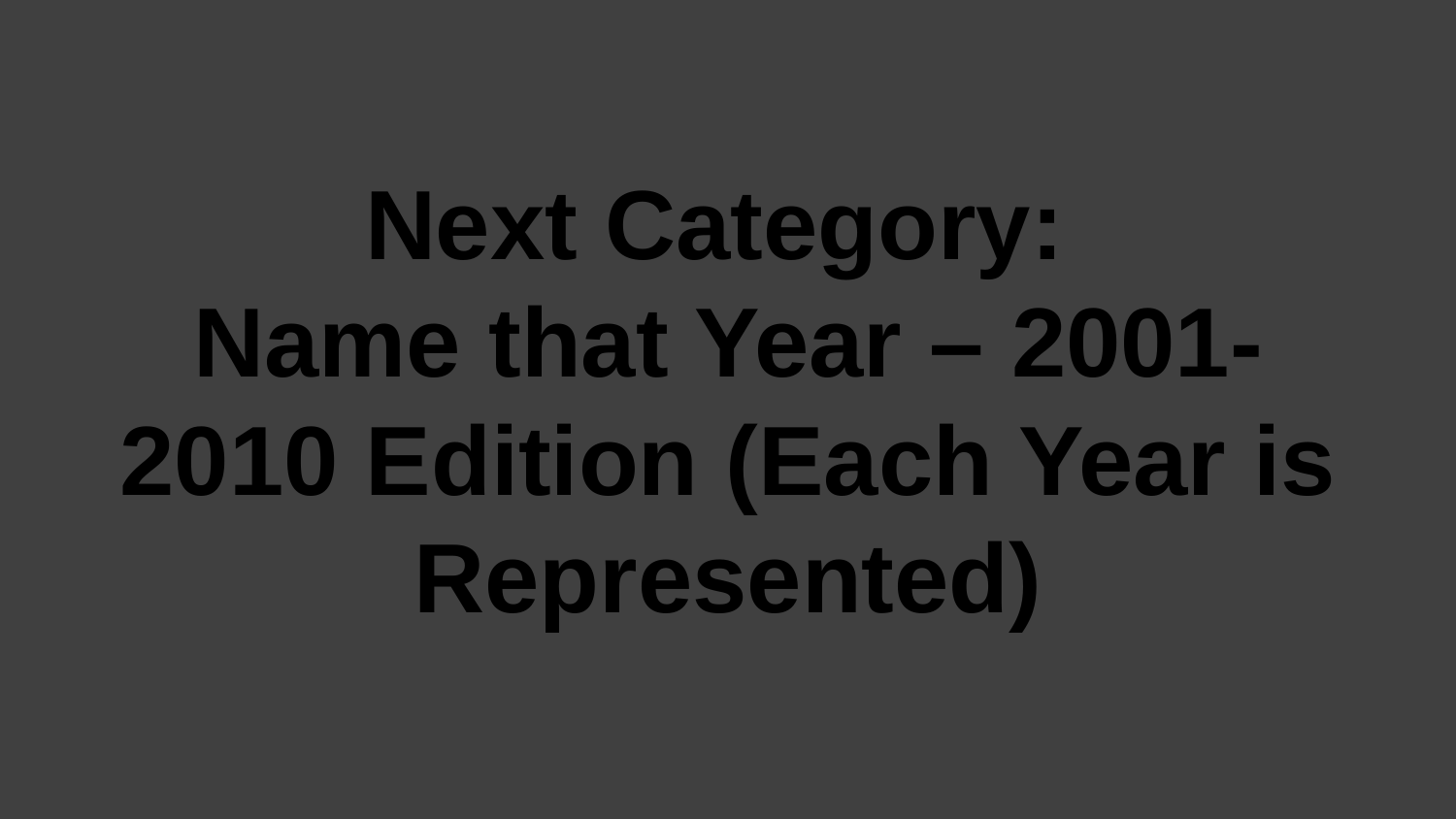

# Next Category: Name that Year – 2001-2010 Edition (Each Year is Represented)